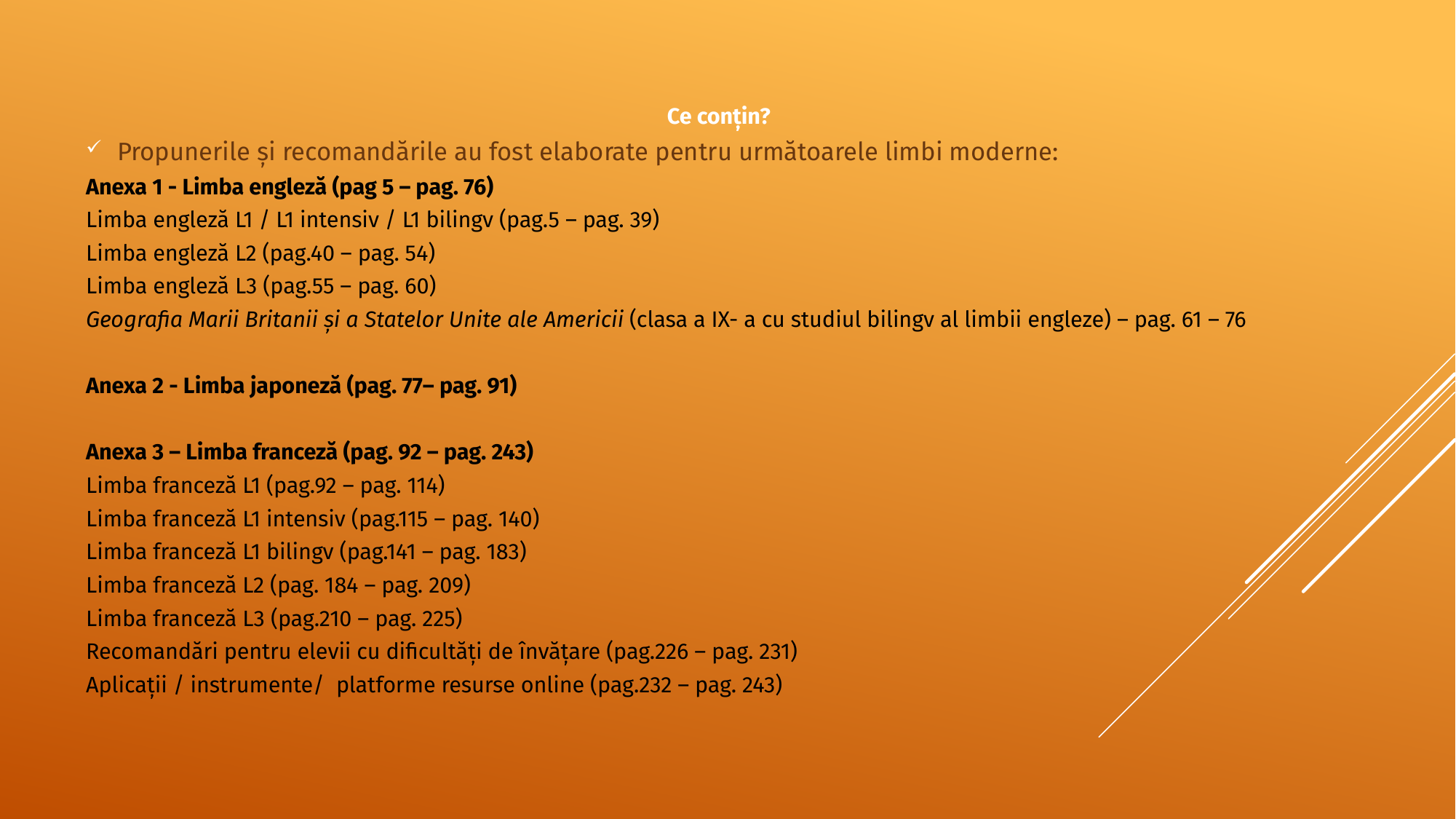

Ce conțin?
Propunerile și recomandările au fost elaborate pentru următoarele limbi moderne:
Anexa 1 - Limba engleză (pag 5 – pag. 76)
Limba engleză L1 / L1 intensiv / L1 bilingv (pag.5 – pag. 39)
Limba engleză L2 (pag.40 – pag. 54)
Limba engleză L3 (pag.55 – pag. 60)
Geografia Marii Britanii și a Statelor Unite ale Americii (clasa a IX- a cu studiul bilingv al limbii engleze) – pag. 61 – 76

Anexa 2 - Limba japoneză (pag. 77– pag. 91)

Anexa 3 – Limba franceză (pag. 92 – pag. 243)
Limba franceză L1 (pag.92 – pag. 114)
Limba franceză L1 intensiv (pag.115 – pag. 140)
Limba franceză L1 bilingv (pag.141 – pag. 183)
Limba franceză L2 (pag. 184 – pag. 209)
Limba franceză L3 (pag.210 – pag. 225)
Recomandări pentru elevii cu dificultăți de învățare (pag.226 – pag. 231)
Aplicații / instrumente/  platforme resurse online (pag.232 – pag. 243)